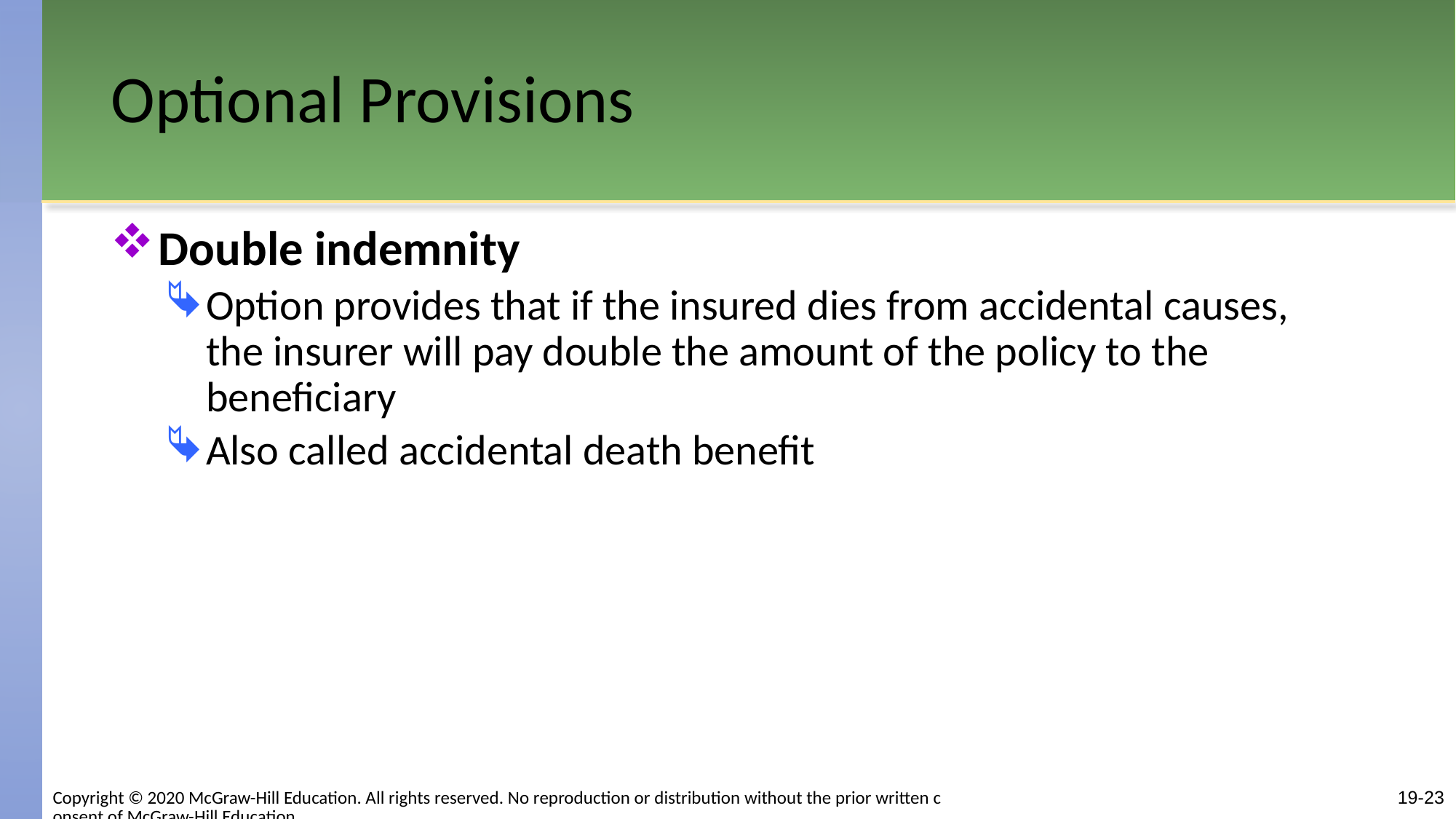

# Optional Provisions
Double indemnity
Option provides that if the insured dies from accidental causes, the insurer will pay double the amount of the policy to the beneficiary
Also called accidental death benefit

Copyright © 2020 McGraw-Hill Education. All rights reserved. No reproduction or distribution without the prior written consent of McGraw-Hill Education.
19-23